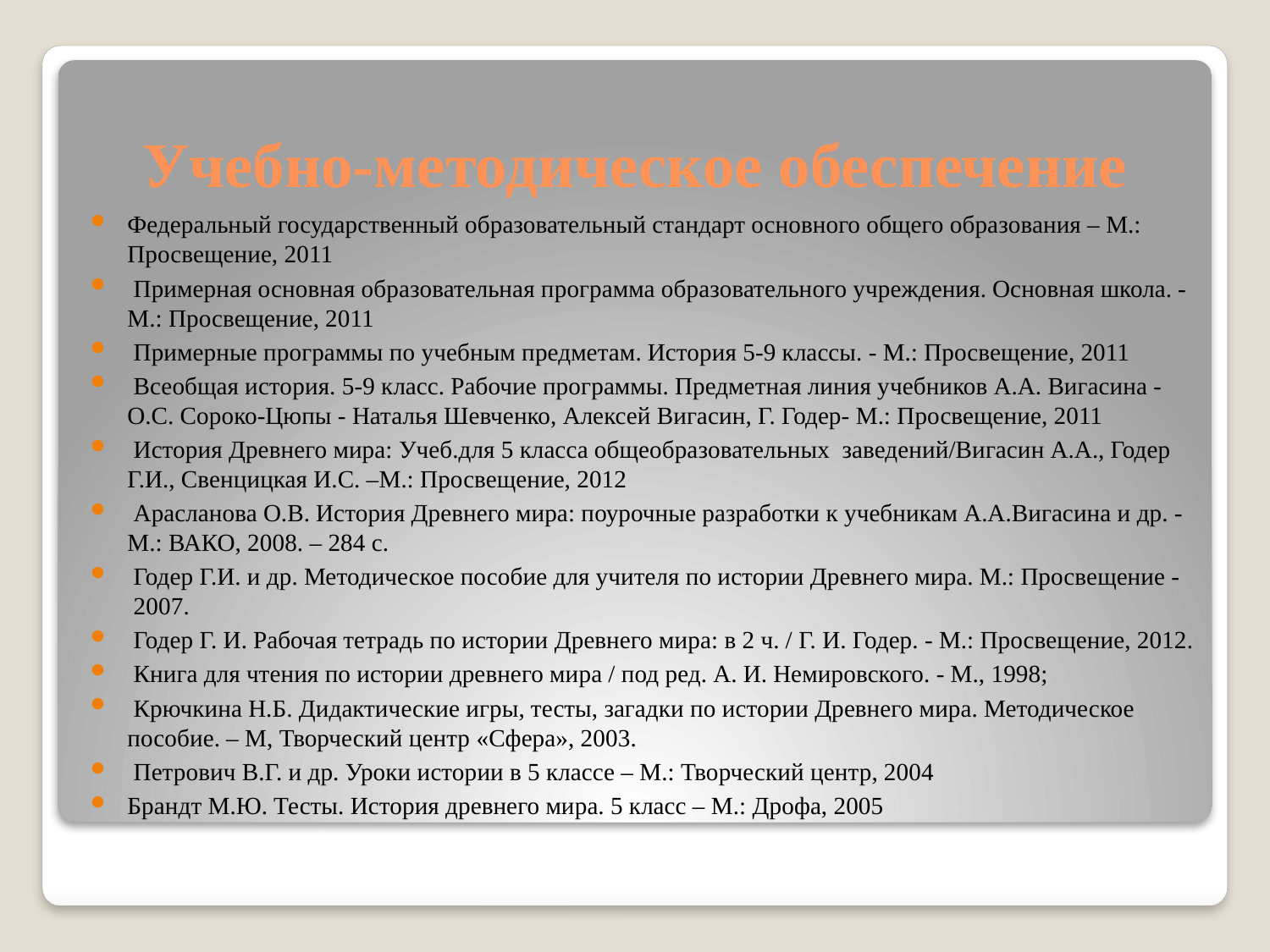

# Учебно-методическое обеспечение
Федеральный государственный образовательный стандарт основного общего образования – М.: Просвещение, 2011
 Примерная основная образовательная программа образовательного учреждения. Основная школа. - М.: Просвещение, 2011
 Примерные программы по учебным предметам. История 5-9 классы. - М.: Просвещение, 2011
 Всеобщая история. 5-9 класс. Рабочие программы. Предметная линия учебников А.А. Вигасина - О.С. Сороко-Цюпы - Наталья Шевченко, Алексей Вигасин, Г. Годер- М.: Просвещение, 2011
 История Древнего мира: Учеб.для 5 класса общеобразовательных  заведений/Вигасин А.А., Годер Г.И., Свенцицкая И.С. –М.: Просвещение, 2012
 Арасланова О.В. История Древнего мира: поурочные разработки к учебникам А.А.Вигасина и др. - М.: ВАКО, 2008. – 284 с.
 Годер Г.И. и др. Методическое пособие для учителя по истории Древнего мира. М.: Просвещение -  2007.
 Годер Г. И. Рабочая тетрадь по истории Древнего мира: в 2 ч. / Г. И. Годер. - М.: Просвещение, 2012.
 Книга для чтения по истории древнего мира / под ред. А. И. Немировского. - М., 1998;
 Крючкина Н.Б. Дидактические игры, тесты, загадки по истории Древнего мира. Методическое пособие. – М, Творческий центр «Сфера», 2003.
 Петрович В.Г. и др. Уроки истории в 5 классе – М.: Творческий центр, 2004
Брандт М.Ю. Тесты. История древнего мира. 5 класс – М.: Дрофа, 2005